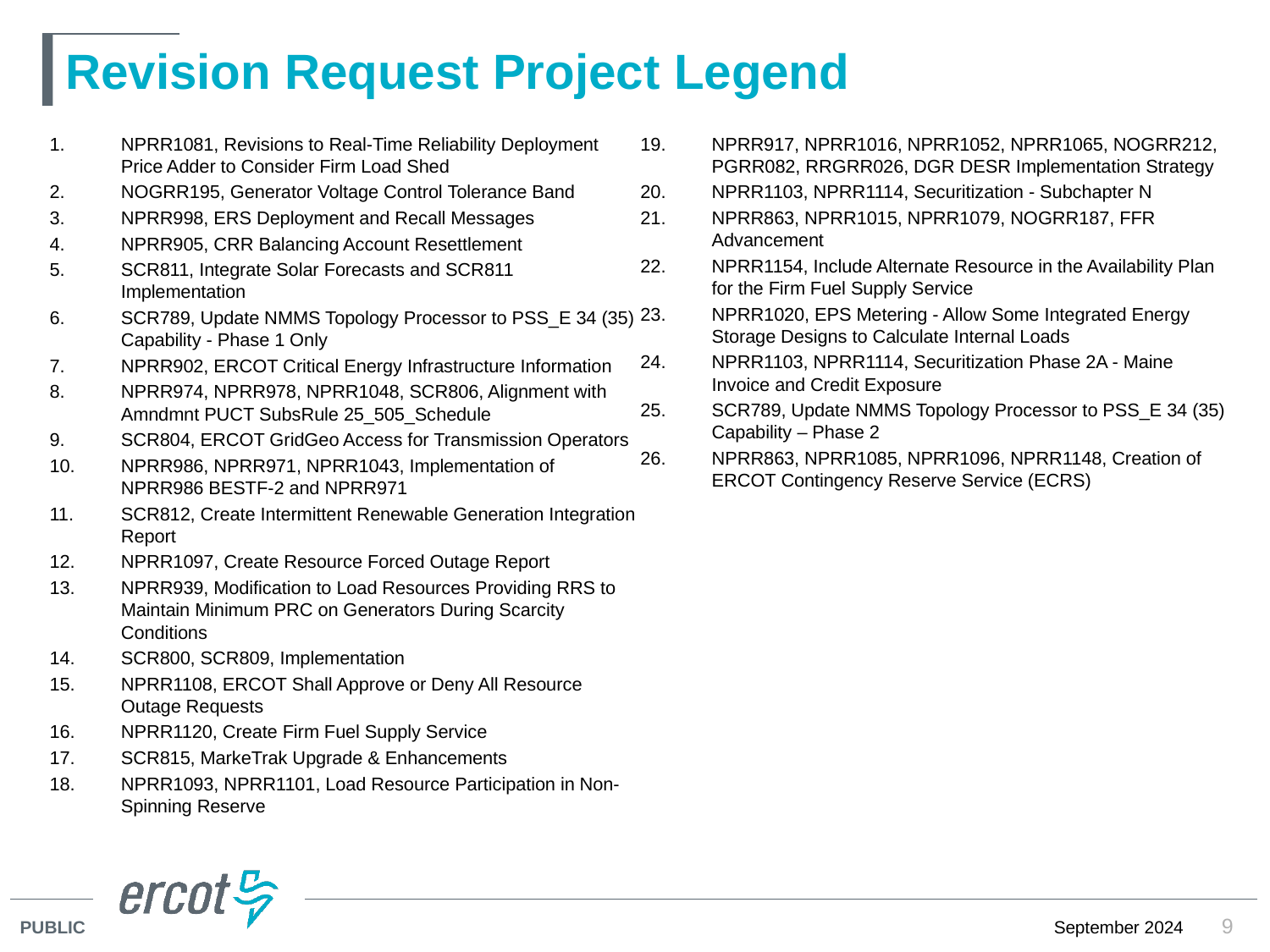

# Revision Request Project Legend
NPRR1081, Revisions to Real-Time Reliability Deployment Price Adder to Consider Firm Load Shed
NOGRR195, Generator Voltage Control Tolerance Band
NPRR998, ERS Deployment and Recall Messages
NPRR905, CRR Balancing Account Resettlement
SCR811, Integrate Solar Forecasts and SCR811 Implementation
SCR789, Update NMMS Topology Processor to PSS_E 34 (35) Capability - Phase 1 Only
NPRR902, ERCOT Critical Energy Infrastructure Information
NPRR974, NPRR978, NPRR1048, SCR806, Alignment with Amndmnt PUCT SubsRule 25_505_Schedule
SCR804, ERCOT GridGeo Access for Transmission Operators
NPRR986, NPRR971, NPRR1043, Implementation of NPRR986 BESTF-2 and NPRR971
SCR812, Create Intermittent Renewable Generation Integration Report
NPRR1097, Create Resource Forced Outage Report
NPRR939, Modification to Load Resources Providing RRS to Maintain Minimum PRC on Generators During Scarcity Conditions
SCR800, SCR809, Implementation
NPRR1108, ERCOT Shall Approve or Deny All Resource Outage Requests
NPRR1120, Create Firm Fuel Supply Service
SCR815, MarkeTrak Upgrade & Enhancements
NPRR1093, NPRR1101, Load Resource Participation in Non-Spinning Reserve

NPRR917, NPRR1016, NPRR1052, NPRR1065, NOGRR212, PGRR082, RRGRR026, DGR DESR Implementation Strategy
NPRR1103, NPRR1114, Securitization - Subchapter N
NPRR863, NPRR1015, NPRR1079, NOGRR187, FFR Advancement
NPRR1154, Include Alternate Resource in the Availability Plan for the Firm Fuel Supply Service
NPRR1020, EPS Metering - Allow Some Integrated Energy Storage Designs to Calculate Internal Loads
NPRR1103, NPRR1114, Securitization Phase 2A - Maine Invoice and Credit Exposure
SCR789, Update NMMS Topology Processor to PSS_E 34 (35) Capability – Phase 2
NPRR863, NPRR1085, NPRR1096, NPRR1148, Creation of ERCOT Contingency Reserve Service (ECRS)

9